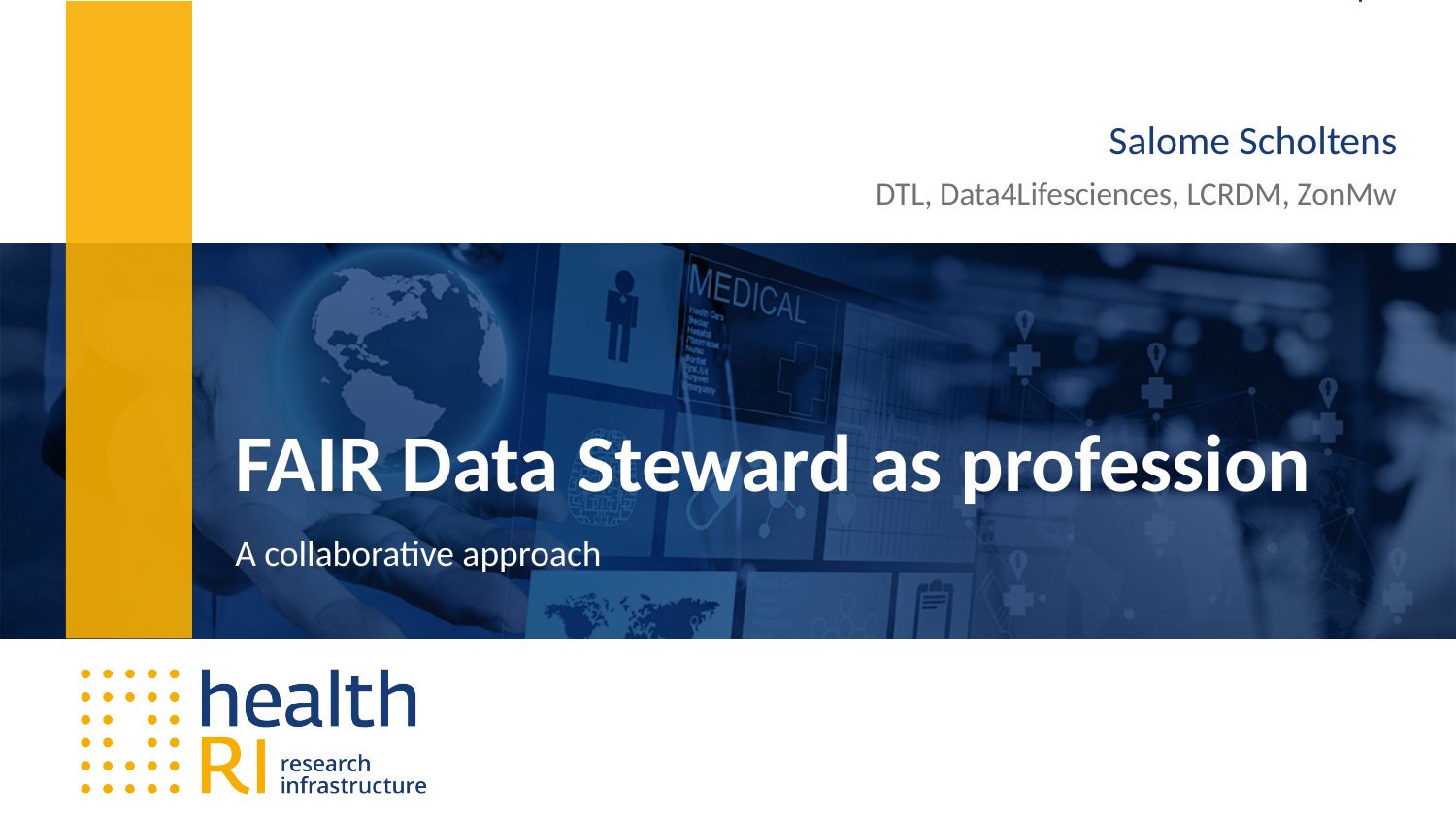

Salome Scholtens
DTL, Data4Lifesciences, LCRDM, ZonMw
# FAIR Data Steward as profession
A collaborative approach